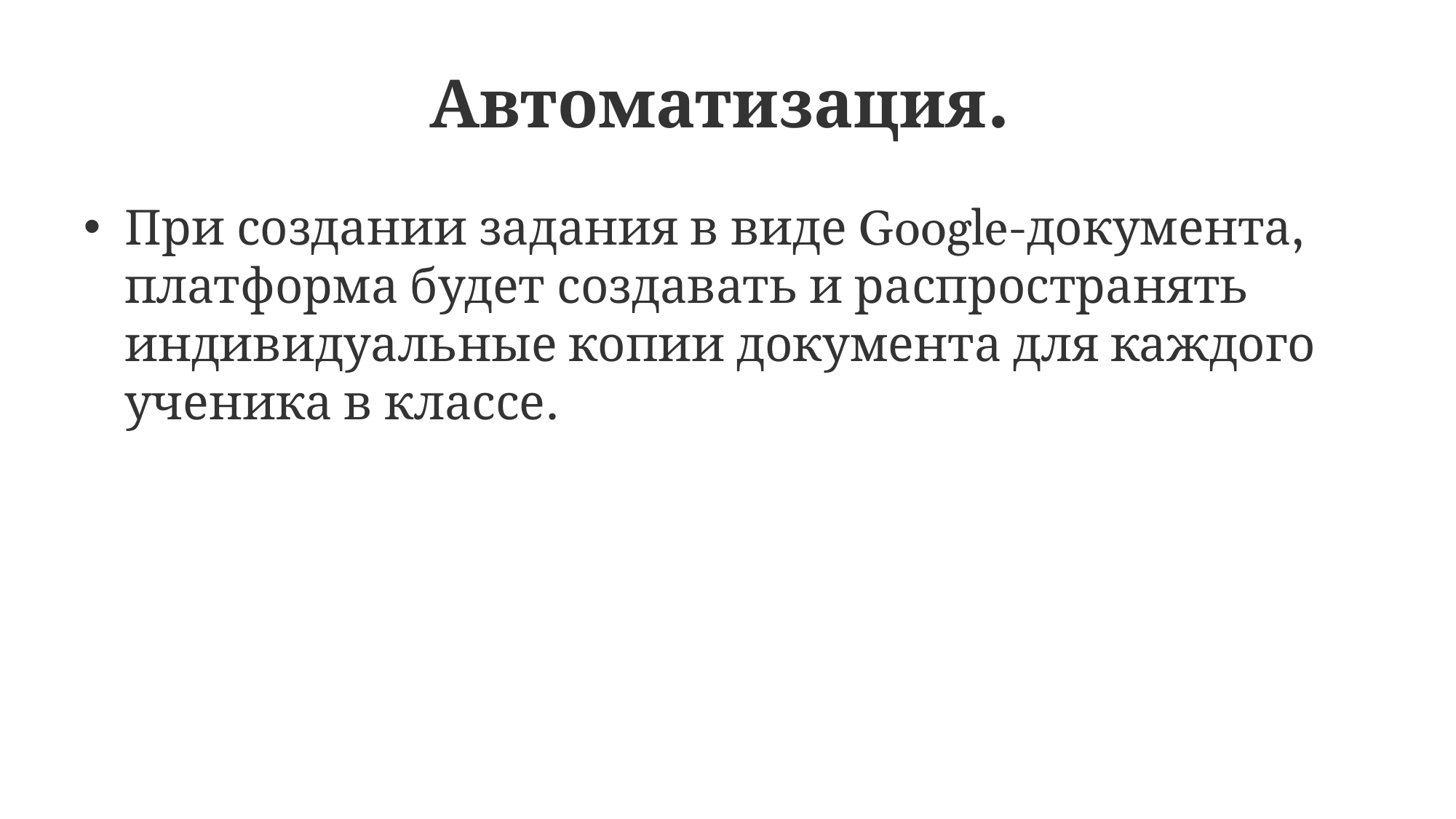

# Автоматизация.
При создании задания в виде Google-документа, платформа будет создавать и распространять индивидуальные копии документа для каждого ученика в классе.